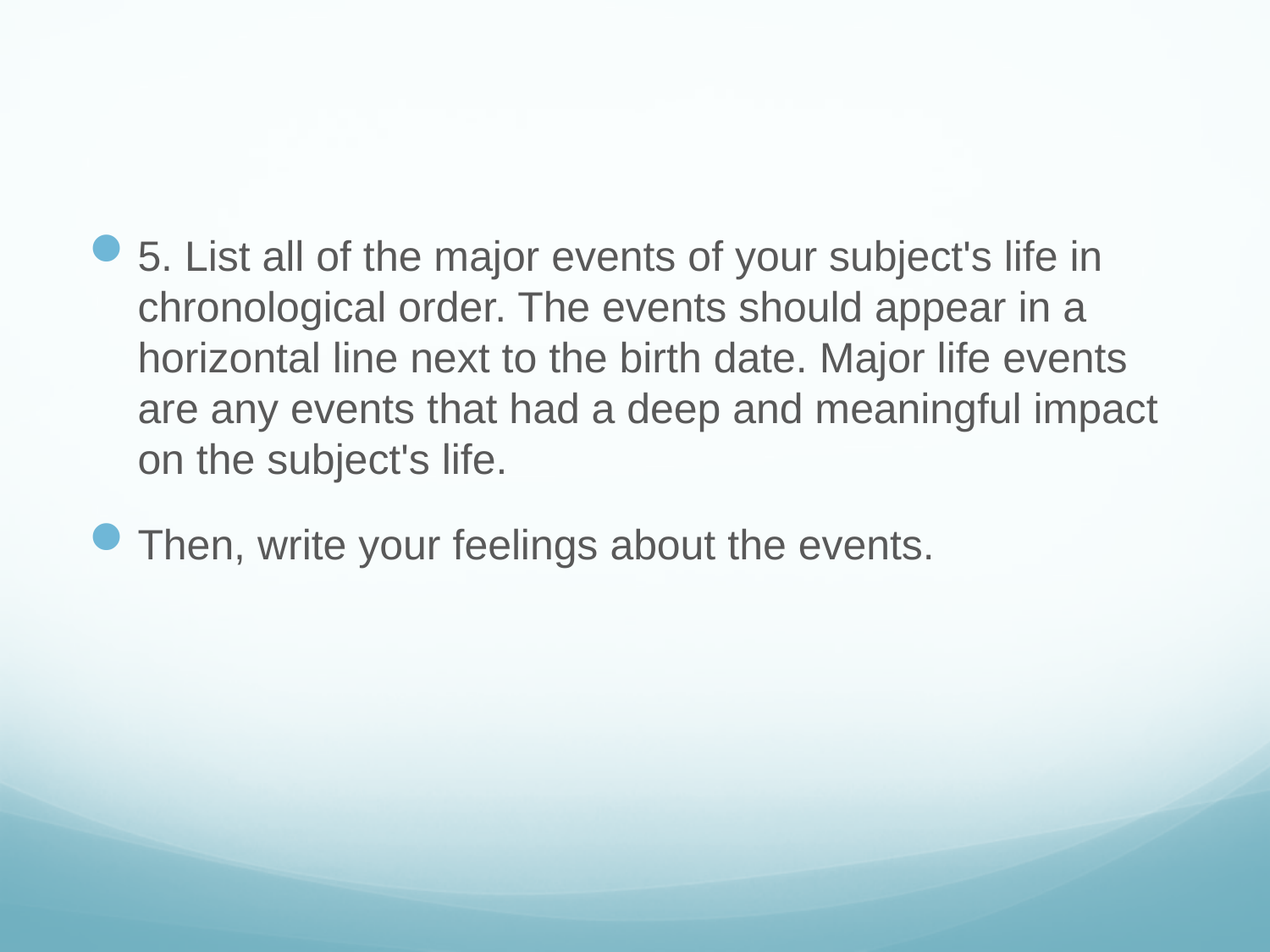

#
5. List all of the major events of your subject's life in chronological order. The events should appear in a horizontal line next to the birth date. Major life events are any events that had a deep and meaningful impact on the subject's life.
Then, write your feelings about the events.